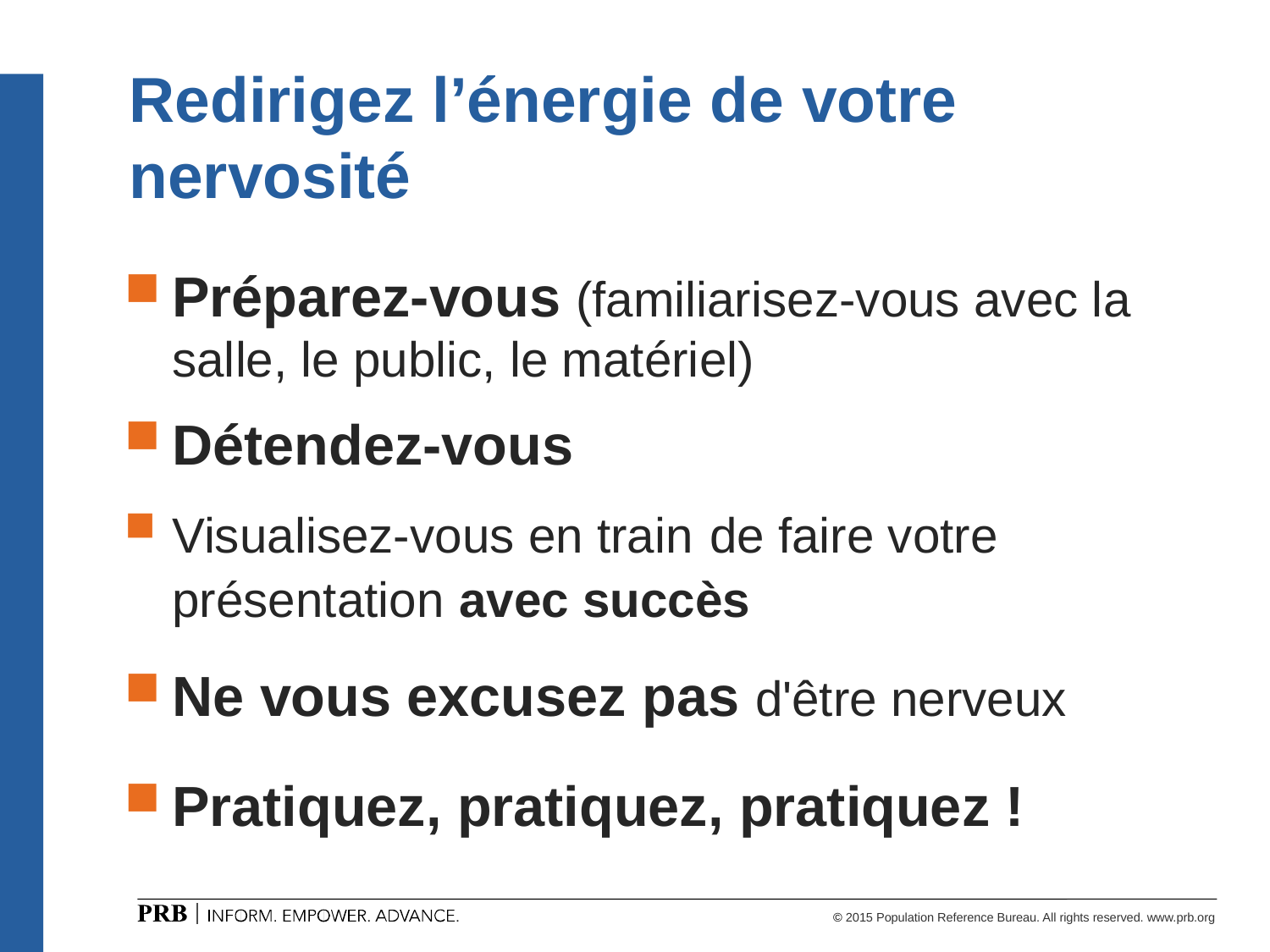

# Redirigez l’énergie de votre nervosité
Préparez-vous (familiarisez-vous avec la salle, le public, le matériel)
Détendez-vous
Visualisez-vous en train de faire votre présentation avec succès
Ne vous excusez pas d'être nerveux
Pratiquez, pratiquez, pratiquez !